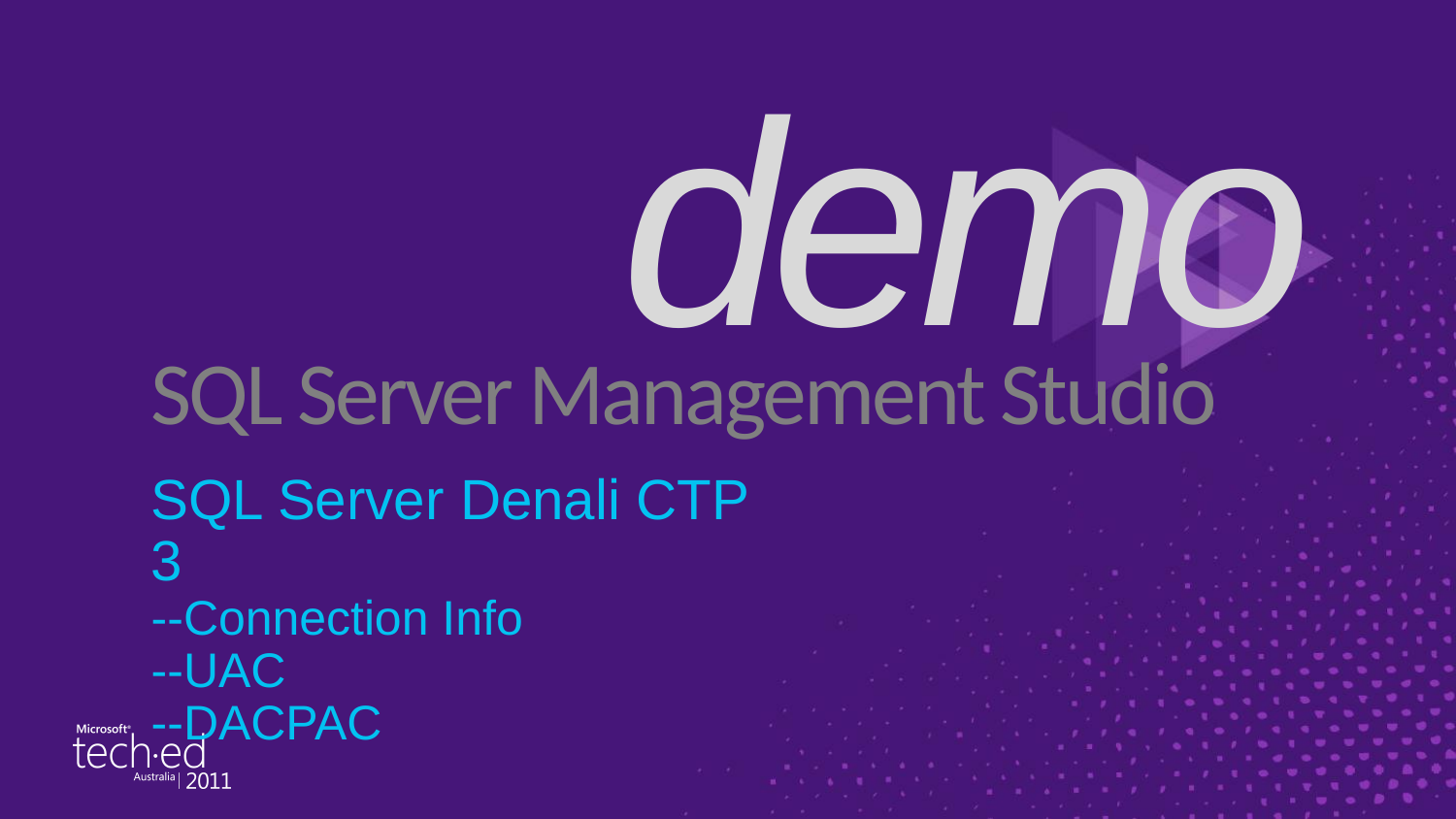

demo
# SQL Server Management Studio
SQL Server Denali CTP 3
--Connection Info
--UAC
--DACPAC